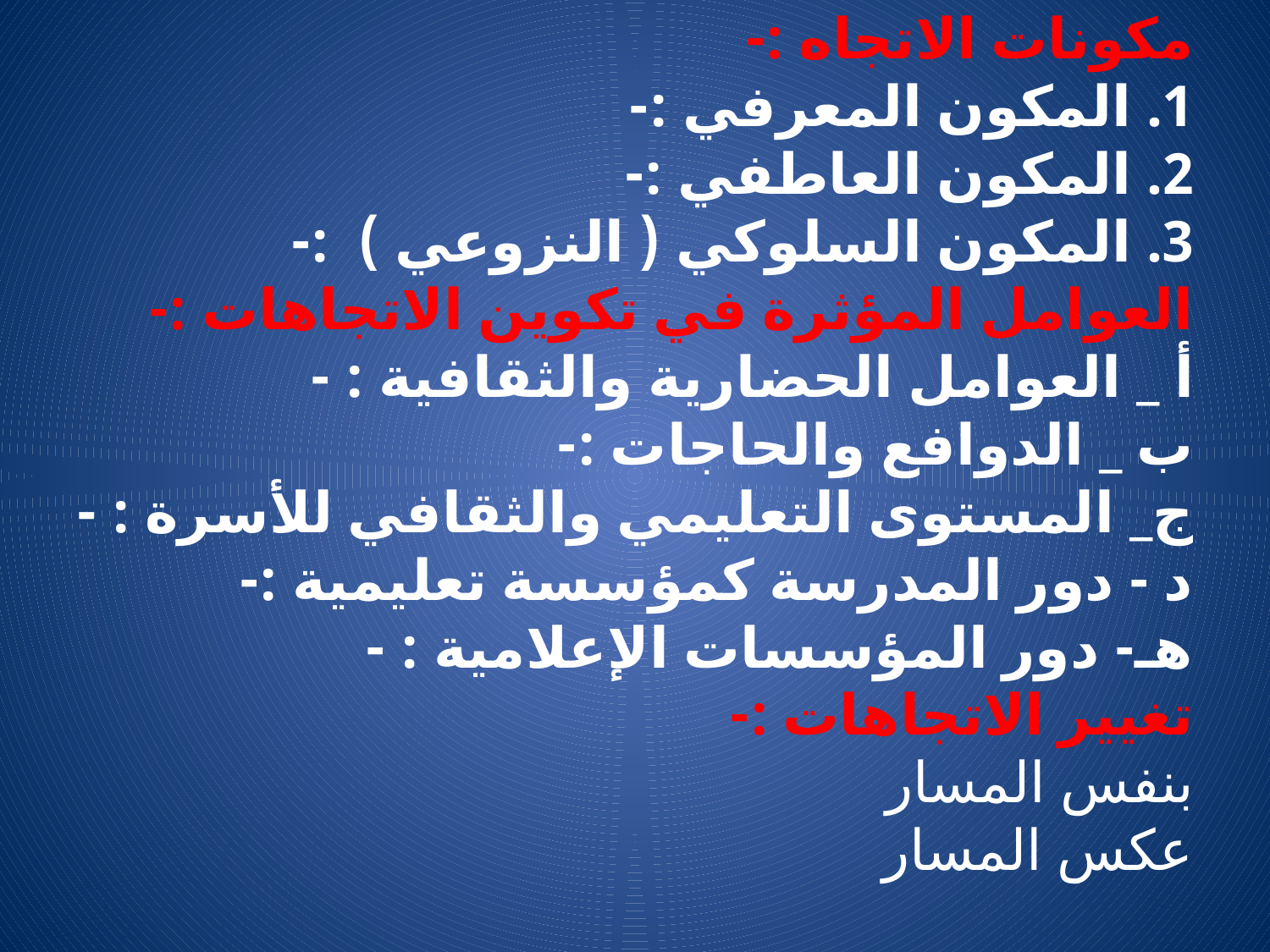

# مكونات الاتجاه :- 1. المكون المعرفي :- 2. المكون العاطفي :- 3. المكون السلوكي ( النزوعي )  :- العوامل المؤثرة في تكوين الاتجاهات :- أ _ العوامل الحضارية والثقافية : - ب _ الدوافع والحاجات :- ج_ المستوى التعليمي والثقافي للأسرة : - د - دور المدرسة كمؤسسة تعليمية :- هـ- دور المؤسسات الإعلامية : - تغيير الاتجاهات :- بنفس المسار عكس المسار